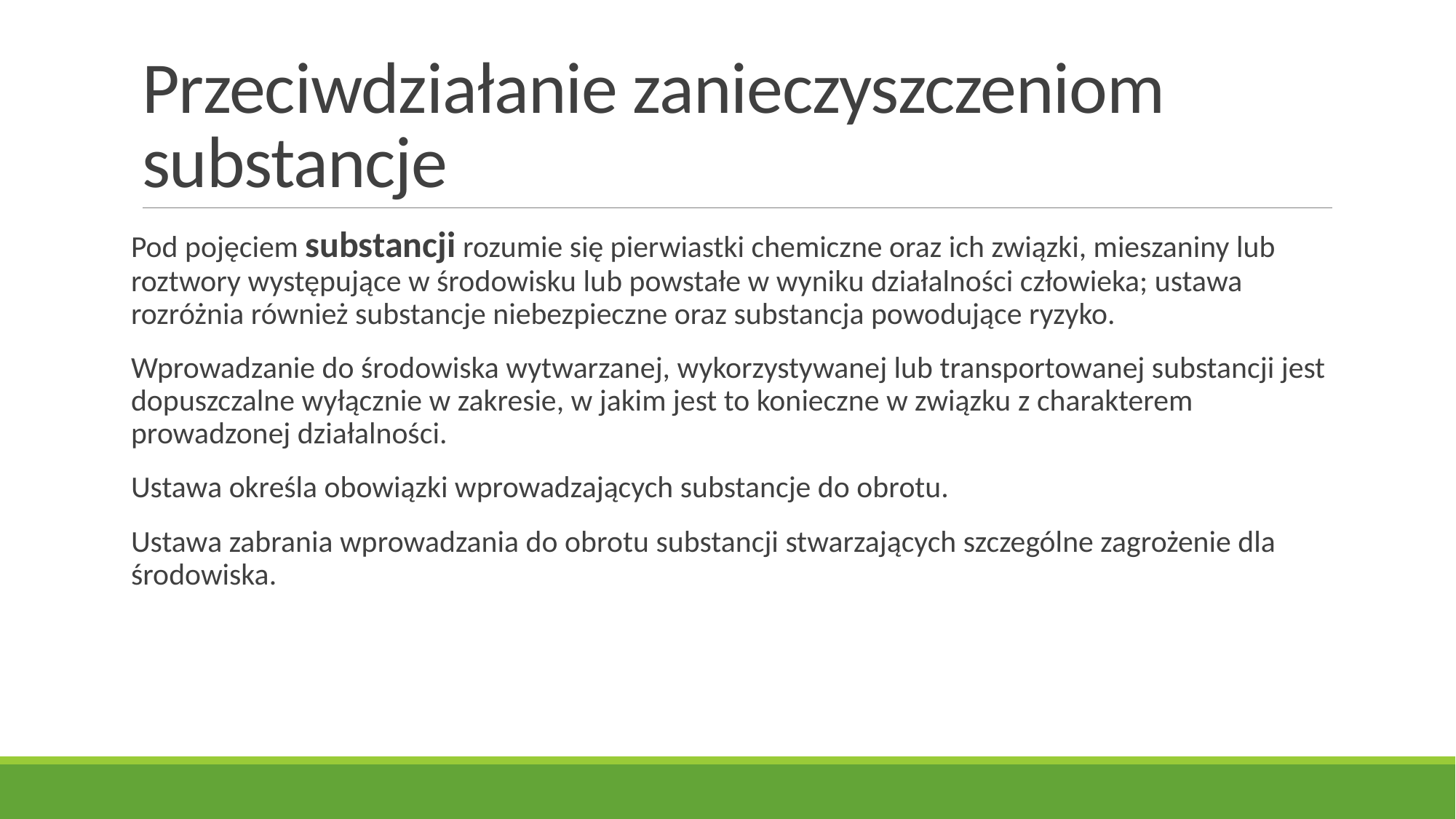

# Przeciwdziałanie zanieczyszczeniom substancje
Pod pojęciem substancji rozumie się pierwiastki chemiczne oraz ich związki, mieszaniny lub roztwory występujące w środowisku lub powstałe w wyniku działalności człowieka; ustawa rozróżnia również substancje niebezpieczne oraz substancja powodujące ryzyko.
Wprowadzanie do środowiska wytwarzanej, wykorzystywanej lub transportowanej substancji jest dopuszczalne wyłącznie w zakresie, w jakim jest to konieczne w związku z charakterem prowadzonej działalności.
Ustawa określa obowiązki wprowadzających substancje do obrotu.
Ustawa zabrania wprowadzania do obrotu substancji stwarzających szczególne zagrożenie dla środowiska.